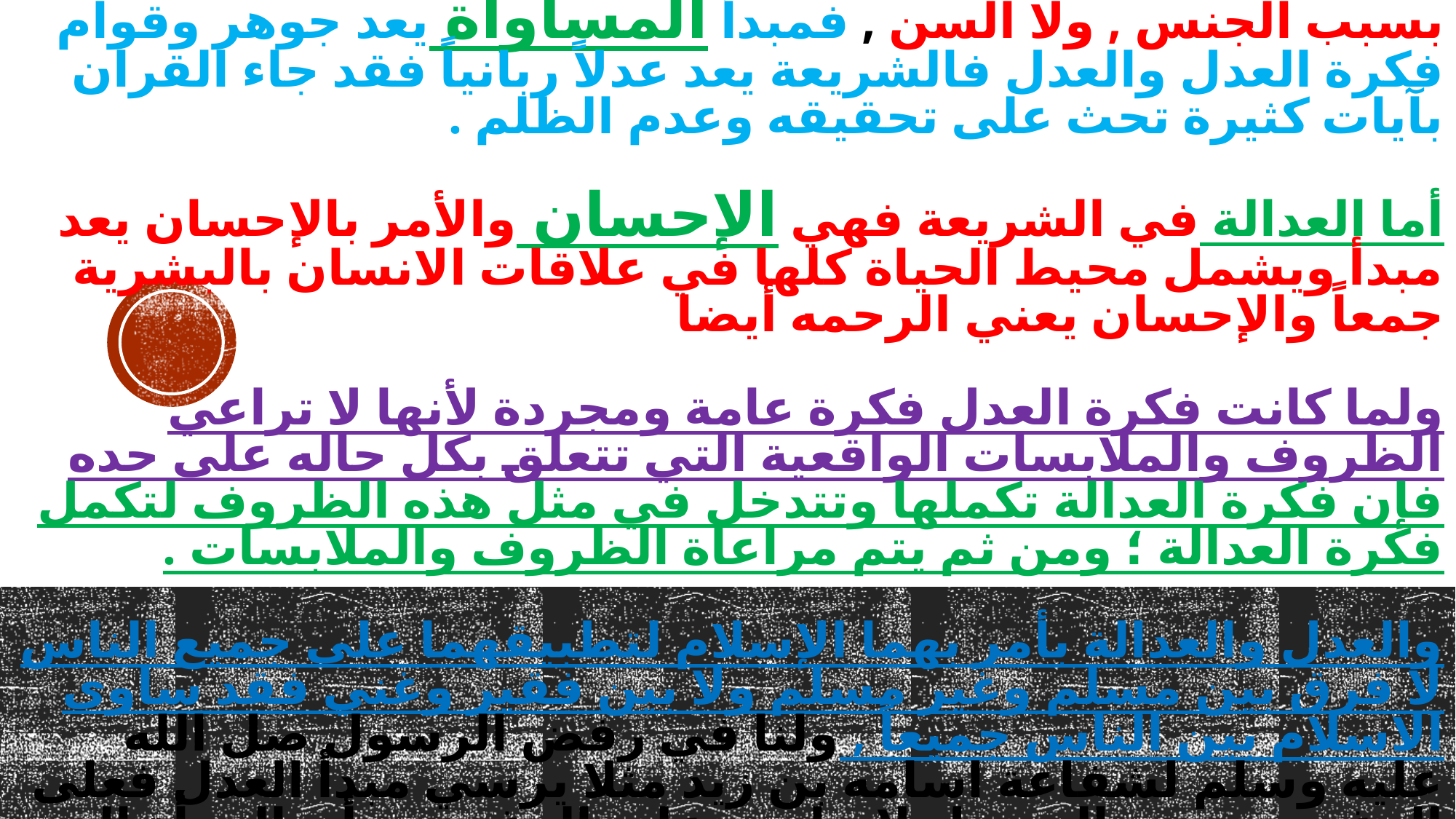

# ويعد العدل احد الأسس التي يقوم عليها التشريع الإسلامي فلا تميز بين الناس في مجال الحقوق بسبب الفقر أو الغنى ولا بسبب الوظيفة أو الجاه فلا فرق بين حاكم أو محكوم ولا فرق بسبب الجنس , ولا السن , فمبدأ المساواة يعد جوهر وقوام فكرة العدل والعدل فالشريعة يعد عدلاً ربانياً فقد جاء القران بآيات كثيرة تحث على تحقيقه وعدم الظلم .   أما العدالة في الشريعة فهي الإحسان والأمر بالإحسان يعد مبدأ ويشمل محيط الحياة كلها في علاقات الانسان بالبشرية جمعاً والإحسان يعني الرحمه أيضا ولما كانت فكرة العدل فكرة عامة ومجردة لأنها لا تراعي الظروف والملابسات الواقعية التي تتعلق بكل حاله على حده فإن فكرة العدالة تكملها وتتدخل في مثل هذه الظروف لتكمل فكرة العدالة ؛ ومن ثم يتم مراعاة الظروف والملابسات . والعدل والعدالة بأمر بهما الإسلام لتطبيقهما على جميع الناس لا فرق بين مسلم وغير مسلم ولا بين فقير وغني فقد ساوى الاسلام بين الناس جميعاً , ولنا في رفض الرسول صل الله عليه وسلم لشفاعة اسامه بن زيد مثلا يرسي مبدأ العدل فعلى الرغم من حب الرسول لاسامه وعلى الرغم من أن المرأة التي طلب اسامة الشفاعه لها كانت شريفة ؛ الا ان الرسول رفض وغضب